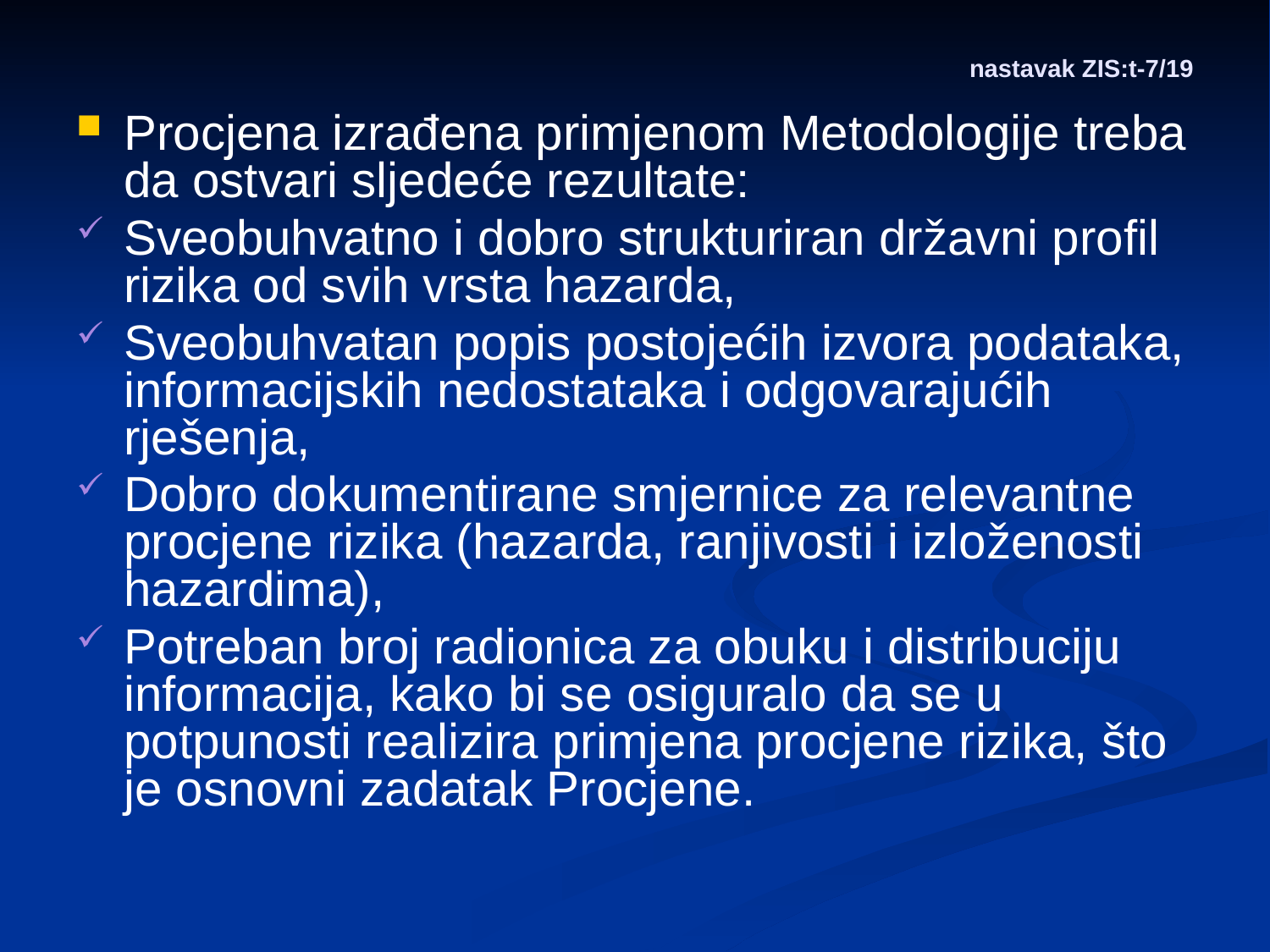

# nastavak ZIS:t-7/19
Procjena izrađena primjenom Metodologije treba da ostvari sljedeće rezultate:
Sveobuhvatno i dobro strukturiran državni profil rizika od svih vrsta hazarda,
Sveobuhvatan popis postojećih izvora podataka, informacijskih nedostataka i odgovarajućih rješenja,
Dobro dokumentirane smjernice za relevantne procjene rizika (hazarda, ranjivosti i izloženosti hazardima),
Potreban broj radionica za obuku i distribuciju informacija, kako bi se osiguralo da se u potpunosti realizira primjena procjene rizika, što je osnovni zadatak Procjene.